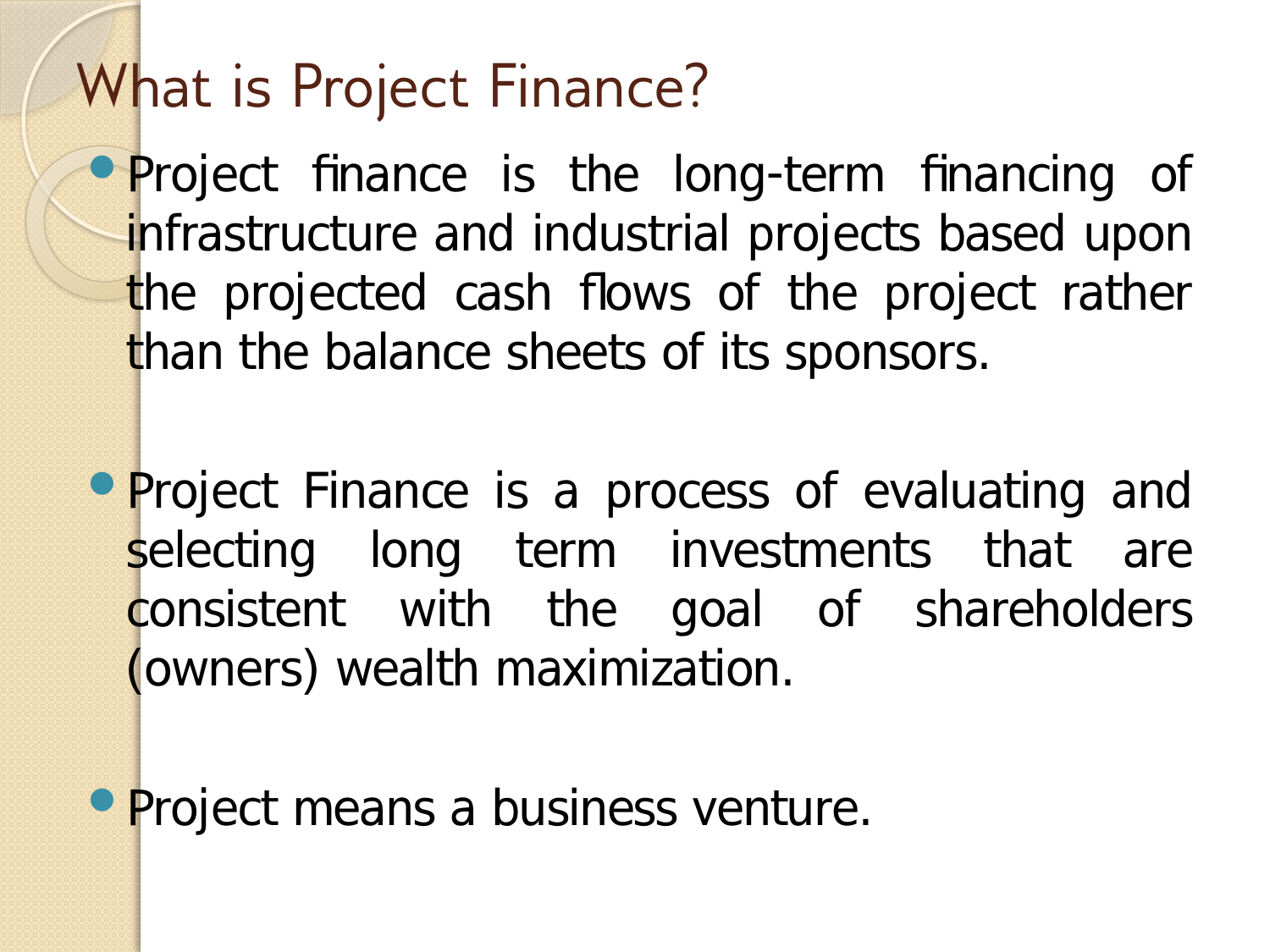

# What is Project Finance?
Project finance is the long-term financing of infrastructure and industrial projects based upon the projected cash flows of the project rather than the balance sheets of its sponsors.

Project Finance is a process of evaluating and selecting long term investments that are consistent with the goal of shareholders (owners) wealth maximization.

Project means a business venture.